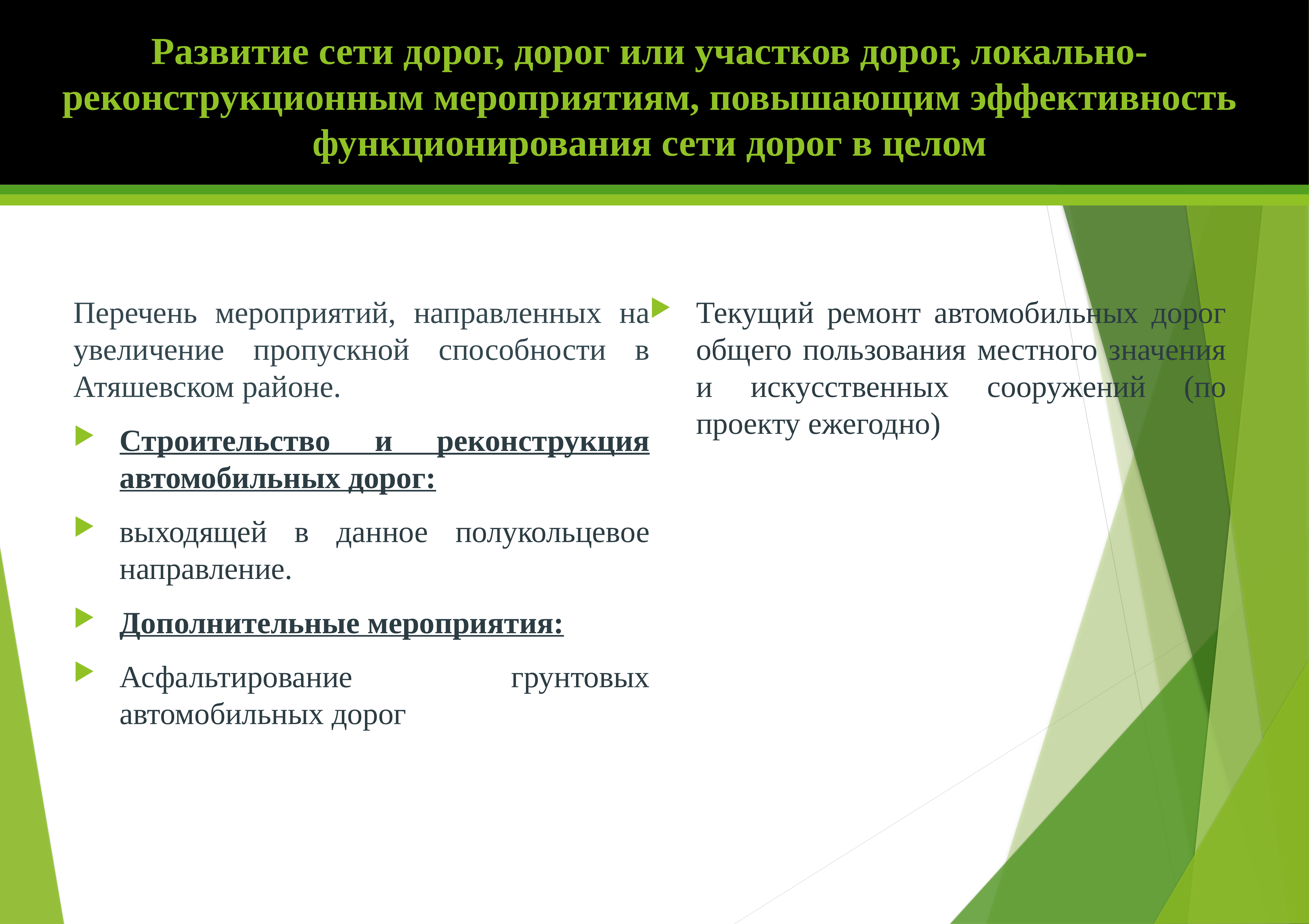

# Развитие сети дорог, дорог или участков дорог, локально-реконструкционным мероприятиям, повышающим эффективность функционирования сети дорог в целом
Перечень мероприятий, направленных на увеличение пропускной способности в Атяшевском районе.
Строительство и реконструкция автомобильных дорог:
выходящей в данное полукольцевое направление.
Дополнительные мероприятия:
Асфальтирование грунтовых автомобильных дорог
Текущий ремонт автомобильных дорог общего пользования местного значения и искусственных сооружений (по проекту ежегодно)